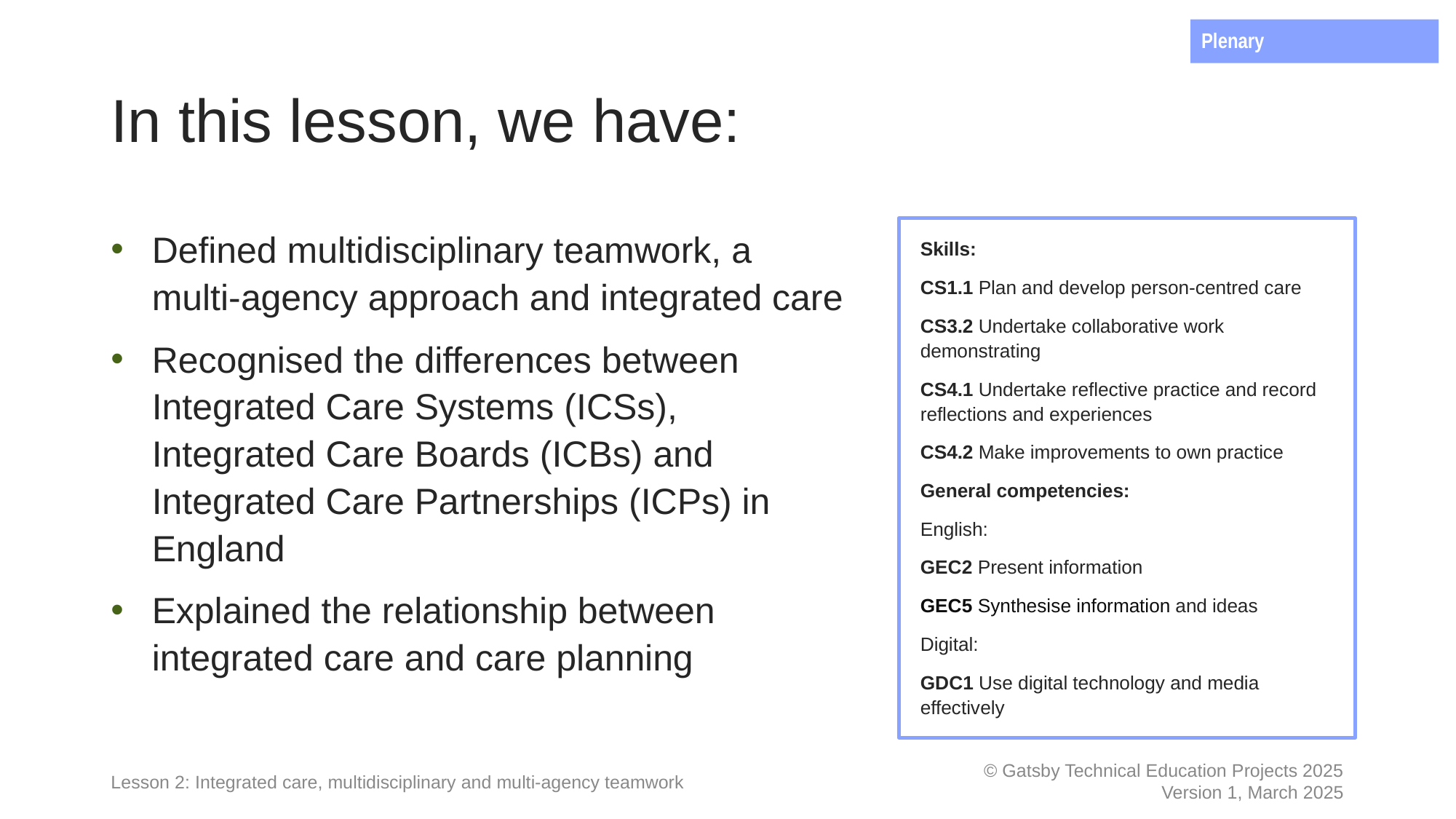

Plenary
# In this lesson, we have:
Defined multidisciplinary teamwork, a multi-agency approach and integrated care
Recognised the differences between Integrated Care Systems (ICSs), Integrated Care Boards (ICBs) and Integrated Care Partnerships (ICPs) in England
Explained the relationship between integrated care and care planning
Skills:
CS1.1 Plan and develop person-centred care
CS3.2 Undertake collaborative work demonstrating
CS4.1 Undertake reflective practice and record reflections and experiences
CS4.2 Make improvements to own practice
General competencies:
English:
GEC2 Present information
GEC5 Synthesise information and ideas
Digital:
GDC1 Use digital technology and media effectively
Lesson 2: Integrated care, multidisciplinary and multi-agency teamwork